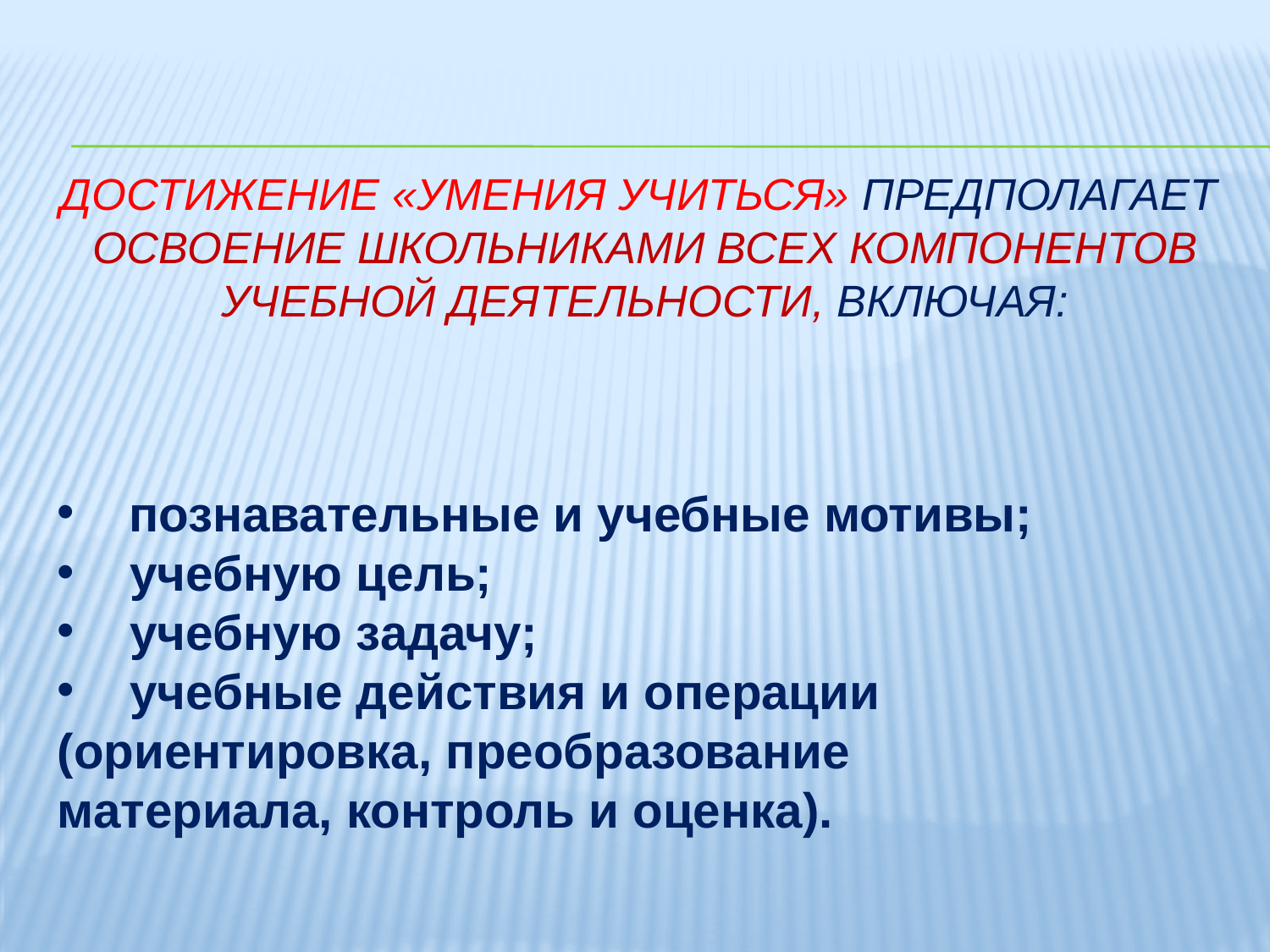

# Достижение «умения учиться» предполагает освоение школьниками всех компонентов учебной деятельности, включая:
познавательные и учебные мотивы;
    учебную цель;
    учебную задачу;
    учебные действия и операции           (ориентировка, преобразование                  материала, контроль и оценка).